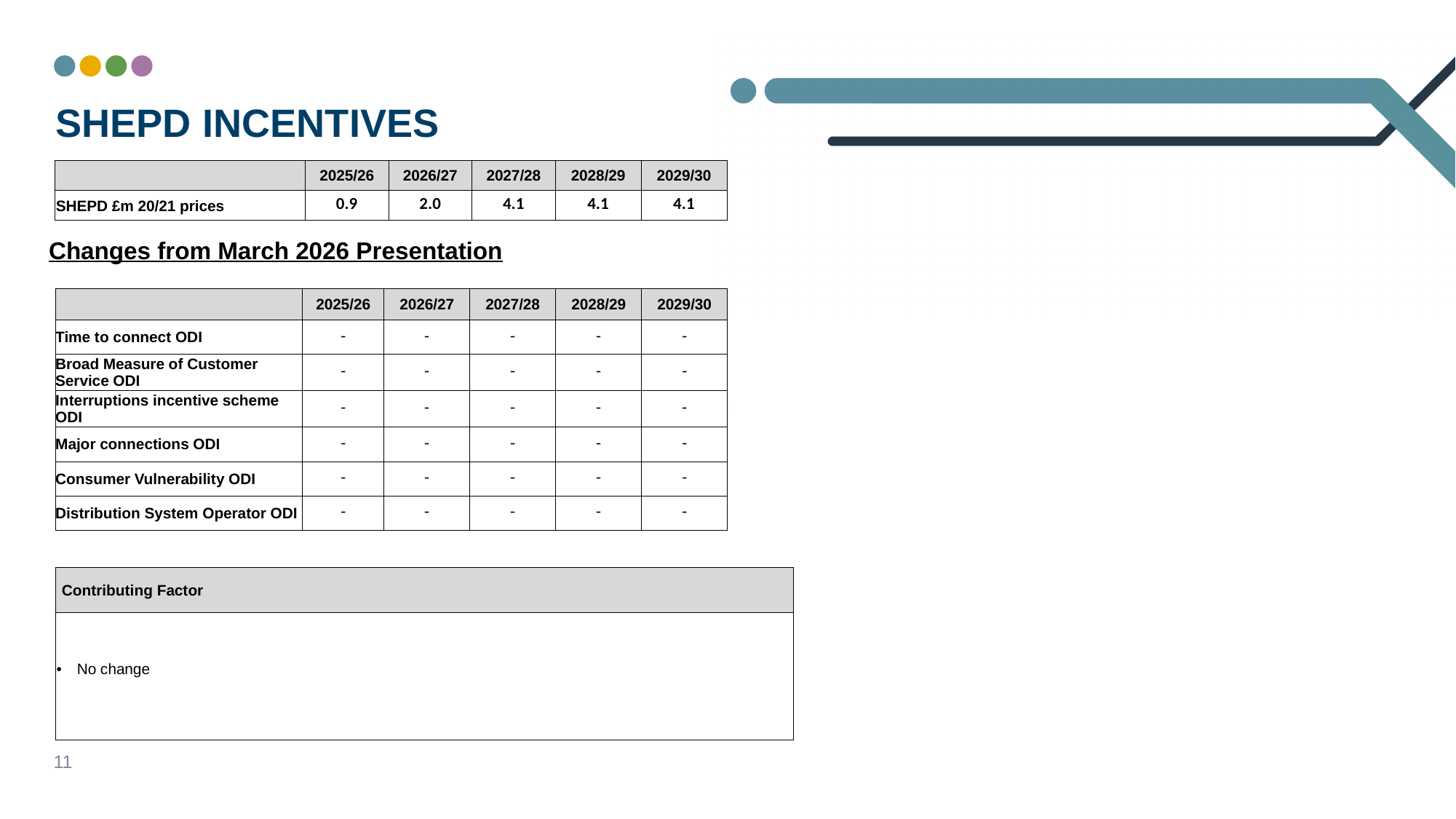

# SHEPD Incentives
|  | 2025/26 | 2026/27 | 2027/28 | 2028/29 | 2029/30 |
| --- | --- | --- | --- | --- | --- |
| SHEPD £m 20/21 prices | 0.9 | 2.0 | 4.1 | 4.1 | 4.1 |
Changes from March 2026 Presentation
|  | 2025/26 | 2026/27 | 2027/28 | 2028/29 | 2029/30 |
| --- | --- | --- | --- | --- | --- |
| Time to connect ODI | - | - | - | - | - |
| Broad Measure of Customer Service ODI | - | - | - | - | - |
| Interruptions incentive scheme ODI | - | - | - | - | - |
| Major connections ODI | - | - | - | - | - |
| Consumer Vulnerability ODI | - | - | - | - | - |
| Distribution System Operator ODI | - | - | - | - | - |
| Contributing Factor |
| --- |
| No change |